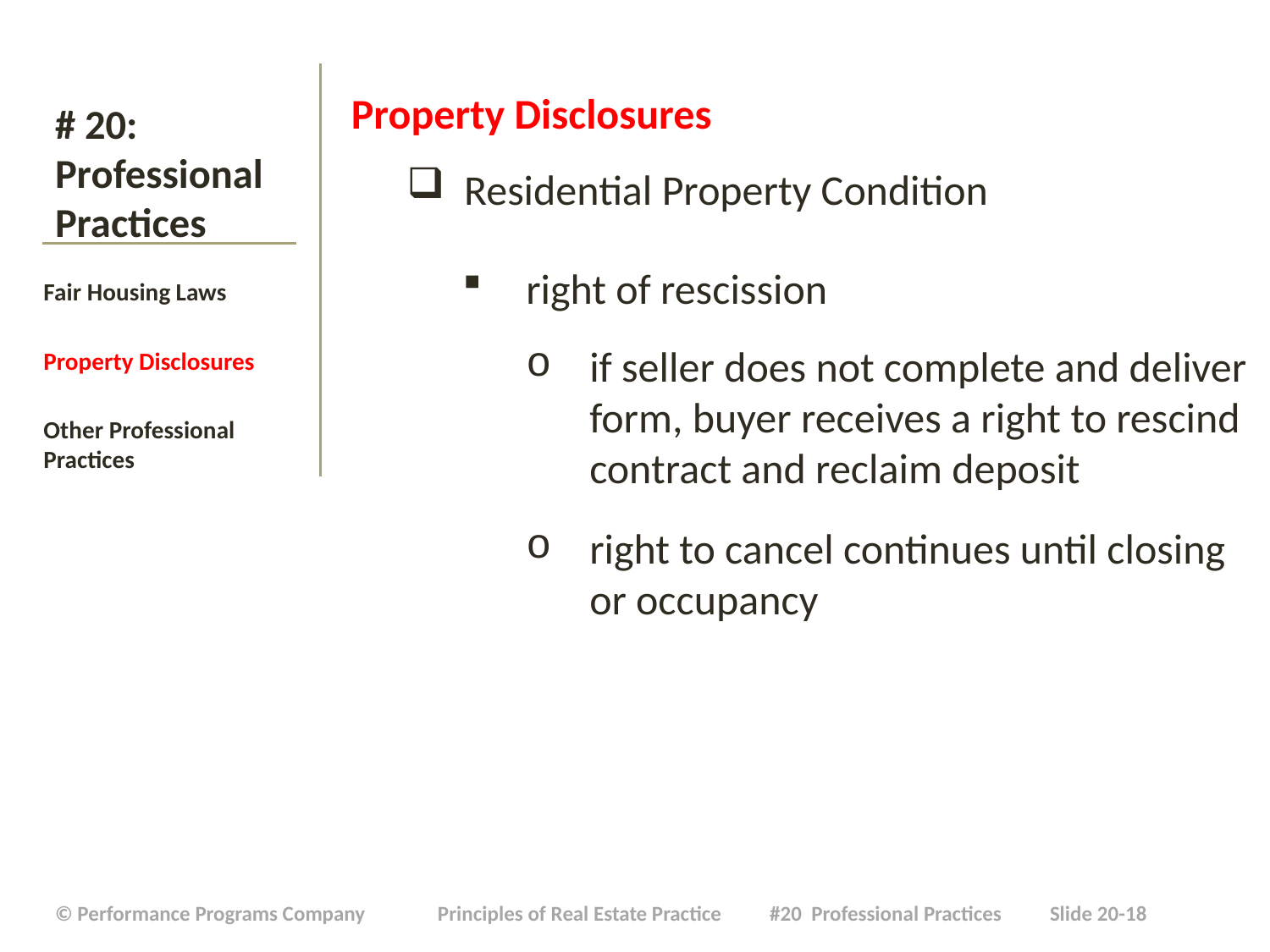

Property Disclosures

  Residential Property Condition

right of rescission
if seller does not complete and deliver form, buyer receives a right to rescind contract and reclaim deposit
right to cancel continues until closing or occupancy
# # 20: Professional Practices

Fair Housing Laws

Property Disclosures

Other Professional Practices

| © Performance Programs Company Principles of Real Estate Practice #20 Professional Practices Slide 20-18 |
| --- |